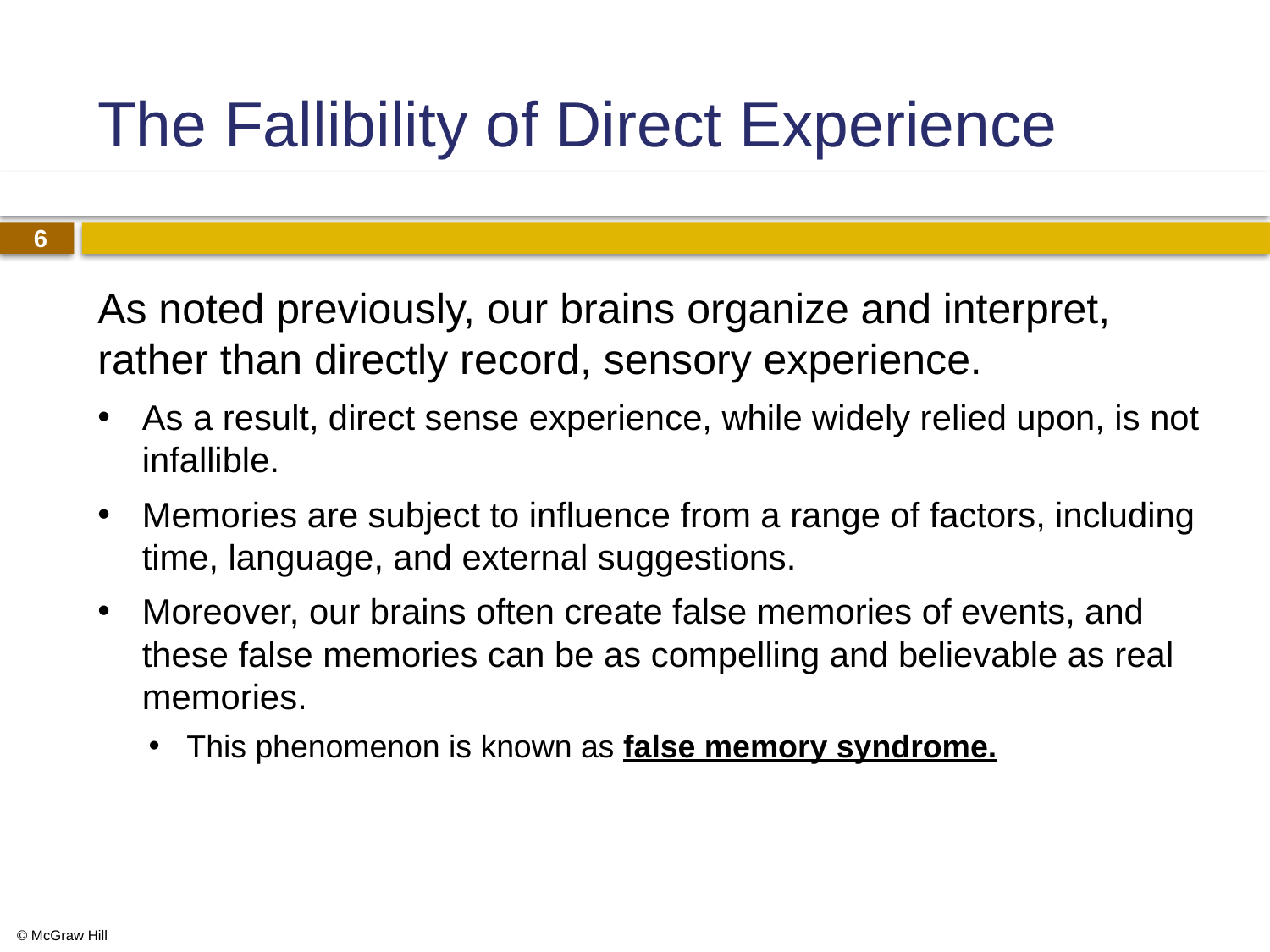

# The Fallibility of Direct Experience
As noted previously, our brains organize and interpret, rather than directly record, sensory experience.
As a result, direct sense experience, while widely relied upon, is not infallible.
Memories are subject to influence from a range of factors, including time, language, and external suggestions.
Moreover, our brains often create false memories of events, and these false memories can be as compelling and believable as real memories.
This phenomenon is known as false memory syndrome.